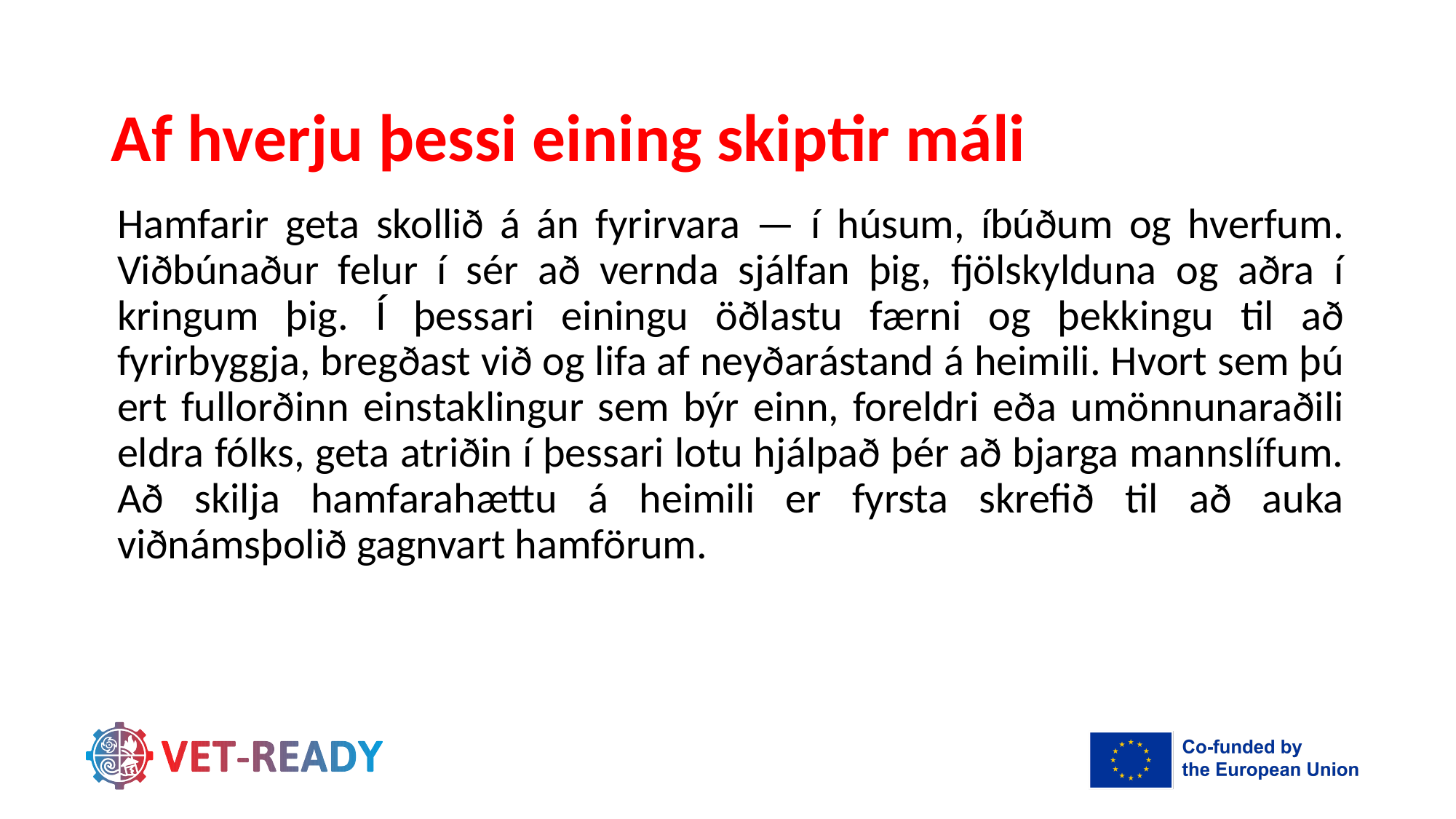

# Af hverju þessi eining skiptir máli
Hamfarir geta skollið á án fyrirvara — í húsum, íbúðum og hverfum. Viðbúnaður felur í sér að vernda sjálfan þig, fjölskylduna og aðra í kringum þig. Í þessari einingu öðlastu færni og þekkingu til að fyrirbyggja, bregðast við og lifa af neyðarástand á heimili. Hvort sem þú ert fullorðinn einstaklingur sem býr einn, foreldri eða umönnunaraðili eldra fólks, geta atriðin í þessari lotu hjálpað þér að bjarga mannslífum. Að skilja hamfarahættu á heimili er fyrsta skrefið til að auka viðnámsþolið gagnvart hamförum.